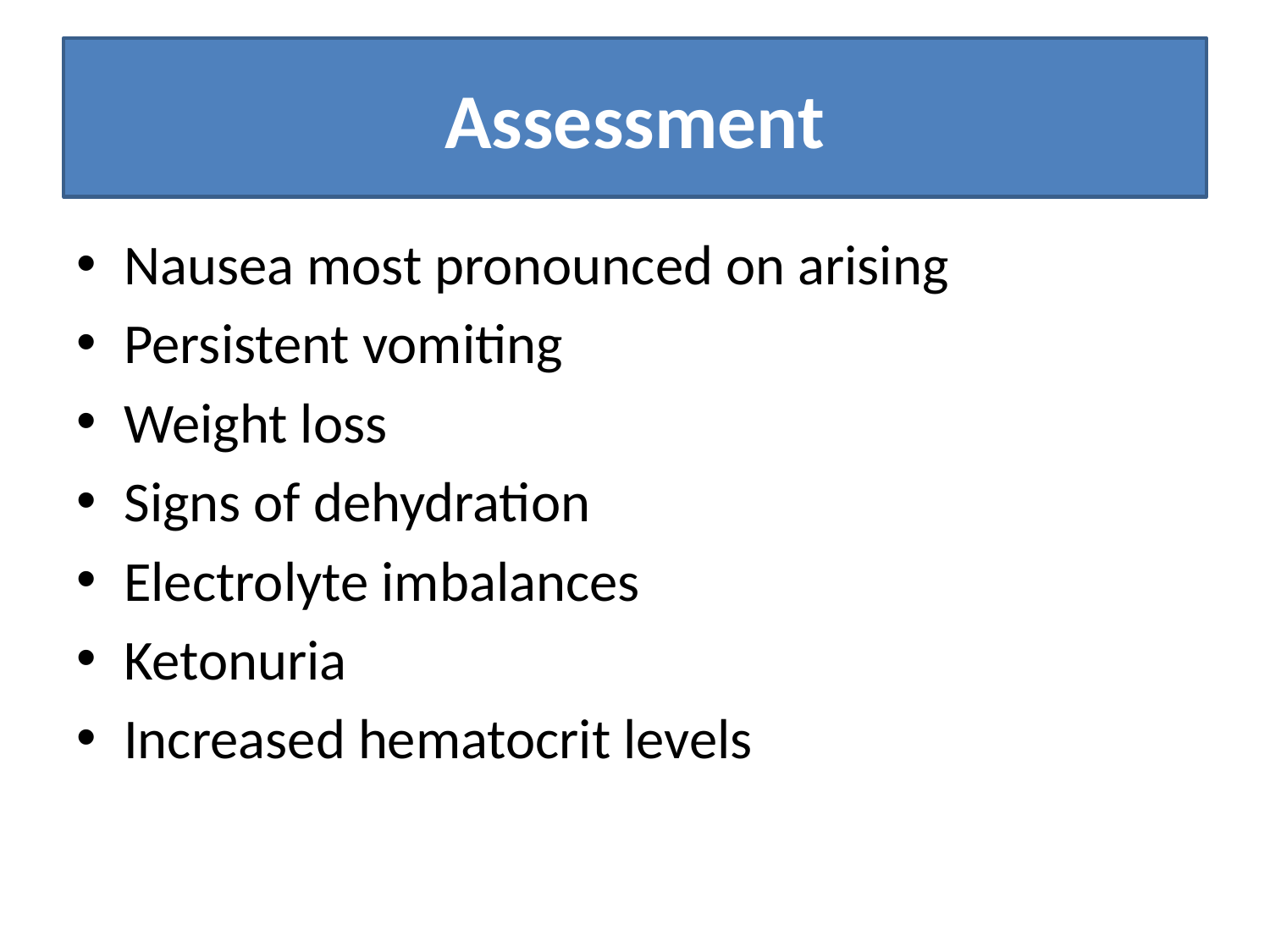

# Assessment
Nausea most pronounced on arising
Persistent vomiting
Weight loss
Signs of dehydration
Electrolyte imbalances
Ketonuria
Increased hematocrit levels